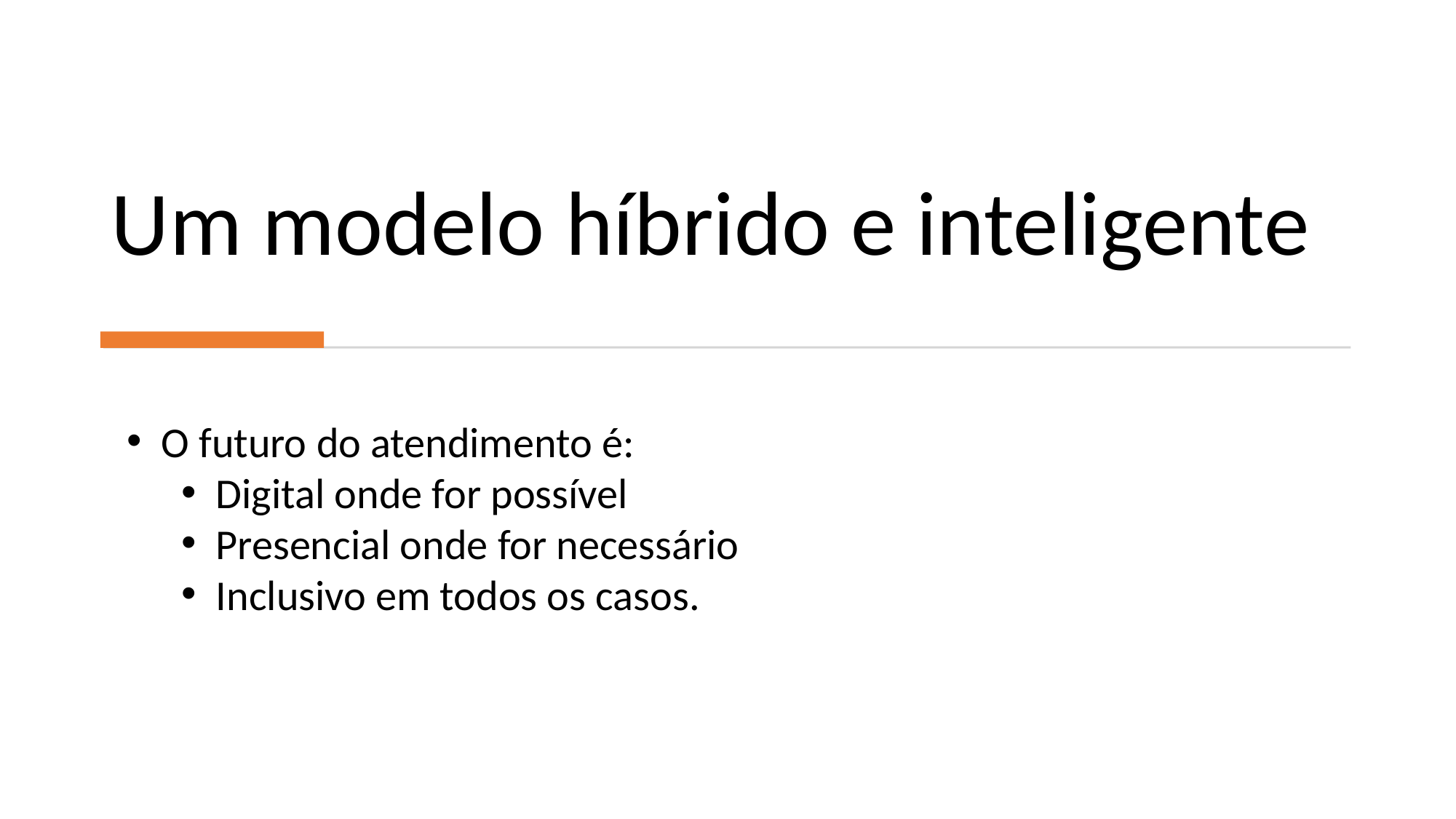

# Um modelo híbrido e inteligente

O futuro do atendimento é:
Digital onde for possível
Presencial onde for necessário
Inclusivo em todos os casos.